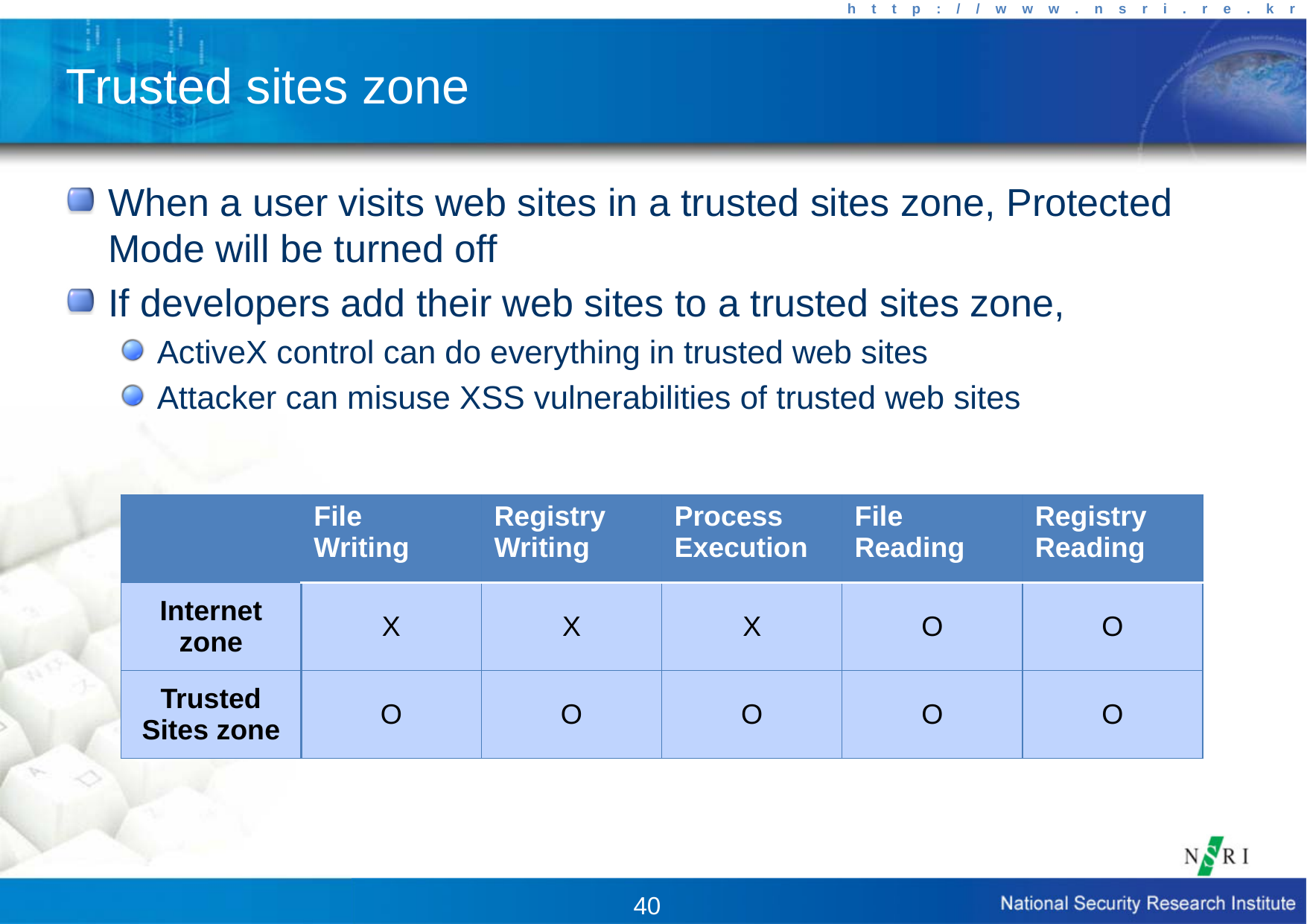

# Trusted sites zone
When a user visits web sites in a trusted sites zone, Protected Mode will be turned off
If developers add their web sites to a trusted sites zone,
ActiveX control can do everything in trusted web sites
Attacker can misuse XSS vulnerabilities of trusted web sites
|  | File Writing | Registry Writing | Process Execution | File Reading | Registry Reading |
| --- | --- | --- | --- | --- | --- |
| Internet zone | X | X | X | O | O |
| Trusted Sites zone | O | O | O | O | O |
40